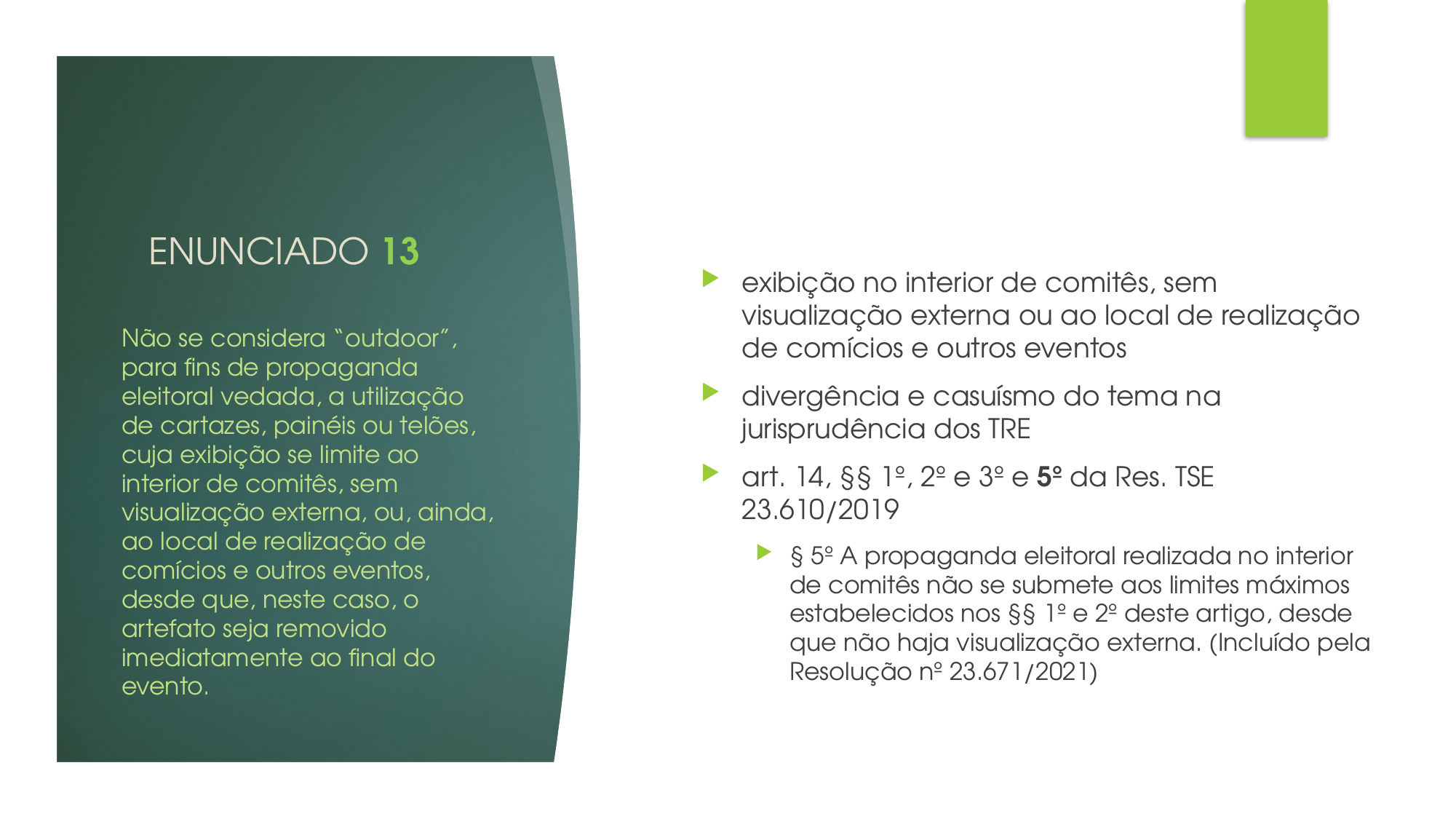

# ENUNCIADO 13
exibição no interior de comitês, sem visualização externa ou ao local de realização de comícios e outros eventos
divergência e casuísmo do tema na jurisprudência dos TRE
art. 14, §§ 1º, 2º e 3º e 5º da Res. TSE 23.610/2019
§ 5º A propaganda eleitoral realizada no interior de comitês não se submete aos limites máximos estabelecidos nos §§ 1º e 2º deste artigo, desde que não haja visualização externa. (Incluído pela Resolução nº 23.671/2021)
Não se considera “outdoor”, para fins de propaganda eleitoral vedada, a utilização de cartazes, painéis ou telões, cuja exibição se limite ao interior de comitês, sem visualização externa, ou, ainda, ao local de realização de comícios e outros eventos, desde que, neste caso, o artefato seja removido imediatamente ao final do evento.